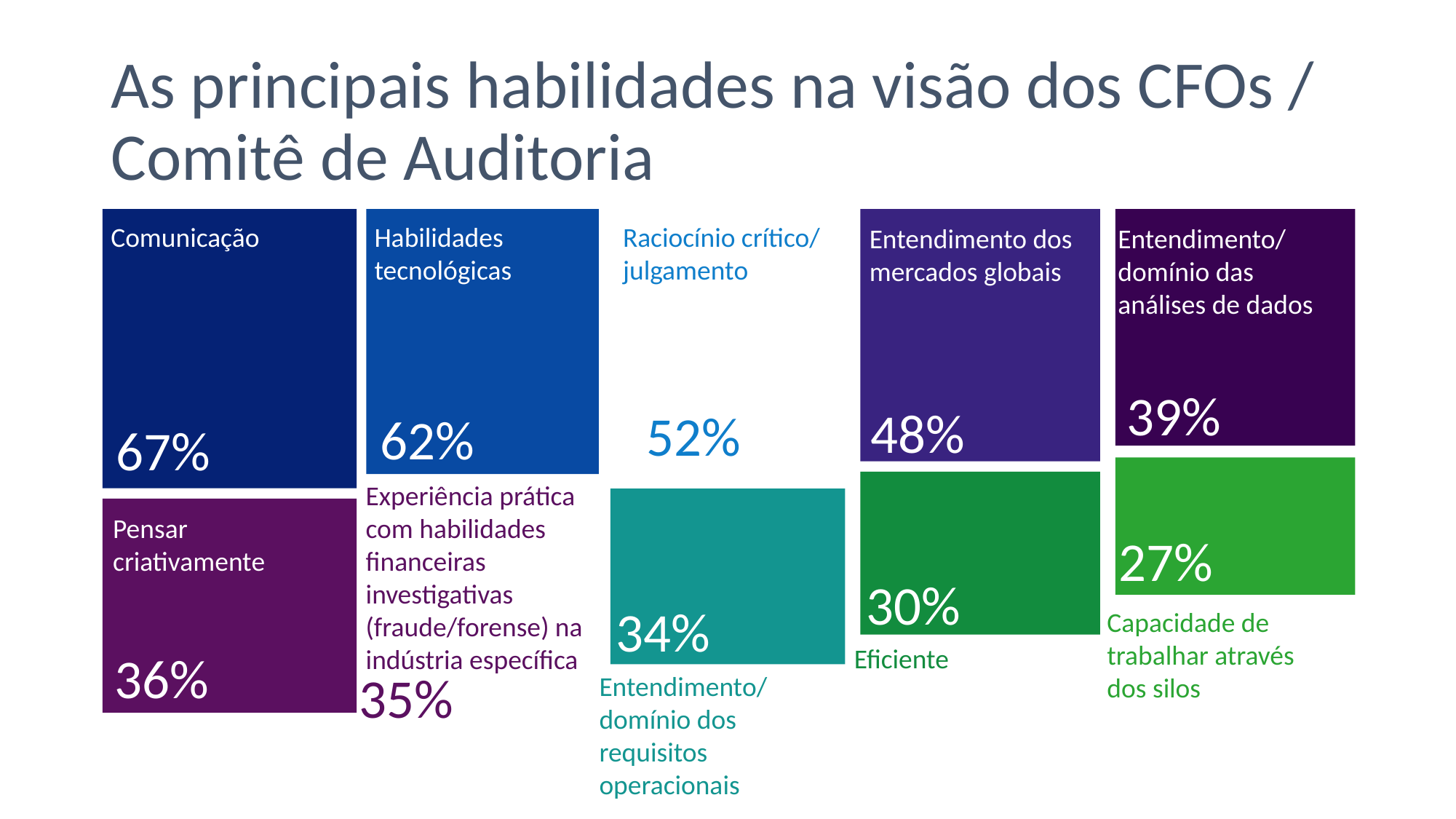

# As principais habilidades na visão dos CFOs / Comitê de Auditoria

Comunicação
Habilidades tecnológicas
Raciocínio crítico/ julgamento
Entendimento dos mercados globais
Entendimento/
domínio das análises de dados
39%
48%
52%
62%
67%

Experiência prática com habilidades financeiras
investigativas (fraude/forense) na indústria específica

Pensar
criativamente
27%
30%
34%
Capacidade de trabalhar através dos silos
36%
Eficiente
35%
Entendimento/ domínio dos requisitos operacionais